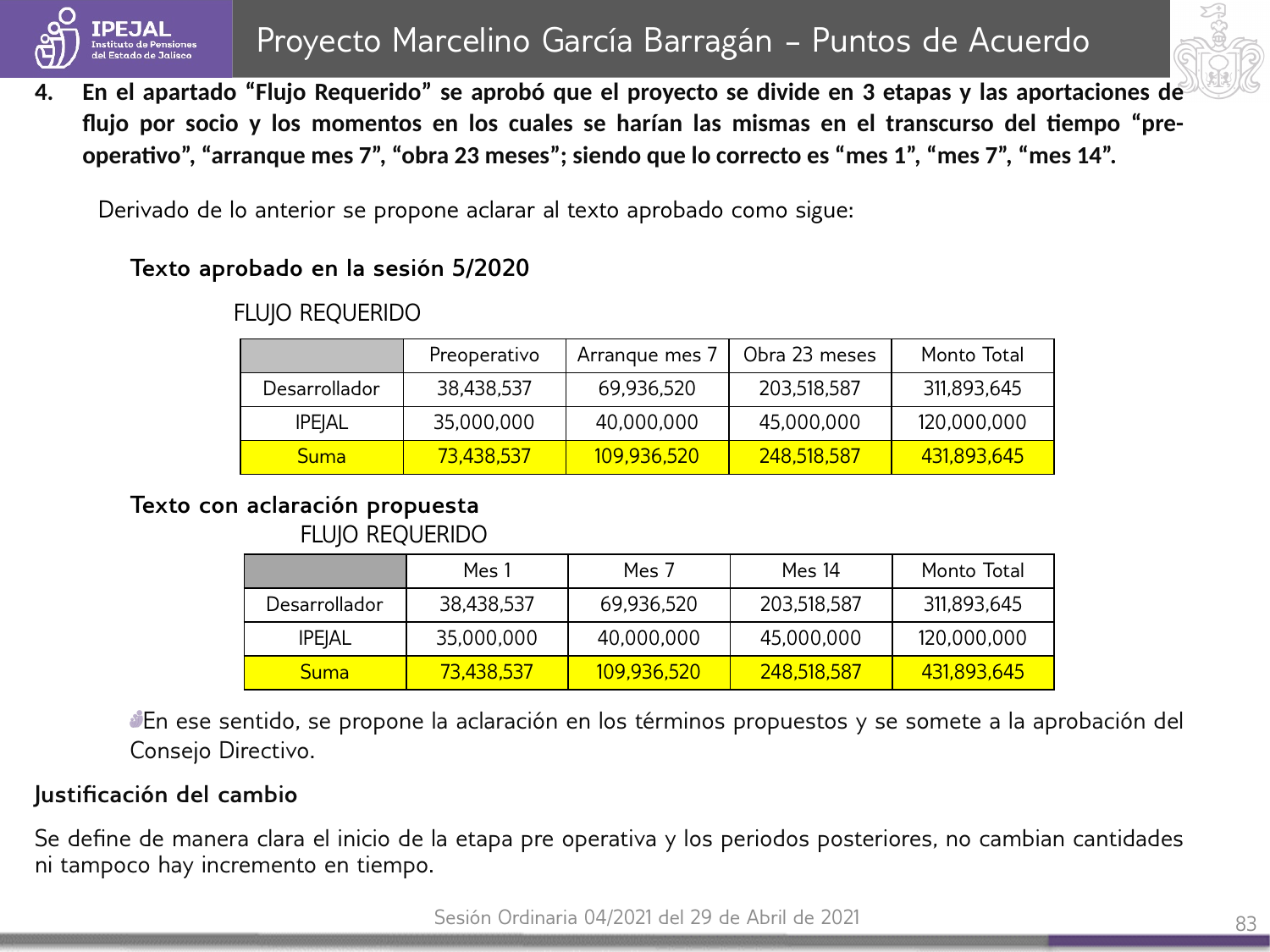

Proyecto Marcelino García Barragán – Puntos de Acuerdo
En el apartado “Flujo Requerido” se aprobó que el proyecto se divide en 3 etapas y las aportaciones de flujo por socio y los momentos en los cuales se harían las mismas en el transcurso del tiempo “pre-operativo”, “arranque mes 7”, “obra 23 meses”; siendo que lo correcto es “mes 1”, “mes 7”, “mes 14”.
Derivado de lo anterior se propone aclarar al texto aprobado como sigue:
Texto aprobado en la sesión 5/2020
              FLUJO REQUERIDO

Texto con aclaración propuesta
                       FLUJO REQUERIDO

En ese sentido, se propone la aclaración en los términos propuestos y se somete a la aprobación del Consejo Directivo.
Justificación del cambio
Se define de manera clara el inicio de la etapa pre operativa y los periodos posteriores, no cambian cantidades ni tampoco hay incremento en tiempo.
|  | Preoperativo | Arranque mes 7 | Obra 23 meses | Monto Total |
| --- | --- | --- | --- | --- |
| Desarrollador | 38,438,537 | 69,936,520 | 203,518,587 | 311,893,645 |
| IPEJAL | 35,000,000 | 40,000,000 | 45,000,000 | 120,000,000 |
| Suma | 73,438,537 | 109,936,520 | 248,518,587 | 431,893,645 |
|  | Mes 1 | Mes 7 | Mes 14 | Monto Total |
| --- | --- | --- | --- | --- |
| Desarrollador | 38,438,537 | 69,936,520 | 203,518,587 | 311,893,645 |
| IPEJAL | 35,000,000 | 40,000,000 | 45,000,000 | 120,000,000 |
| Suma | 73,438,537 | 109,936,520 | 248,518,587 | 431,893,645 |
Sesión Ordinaria 04/2021 del 29 de Abril de 2021
83